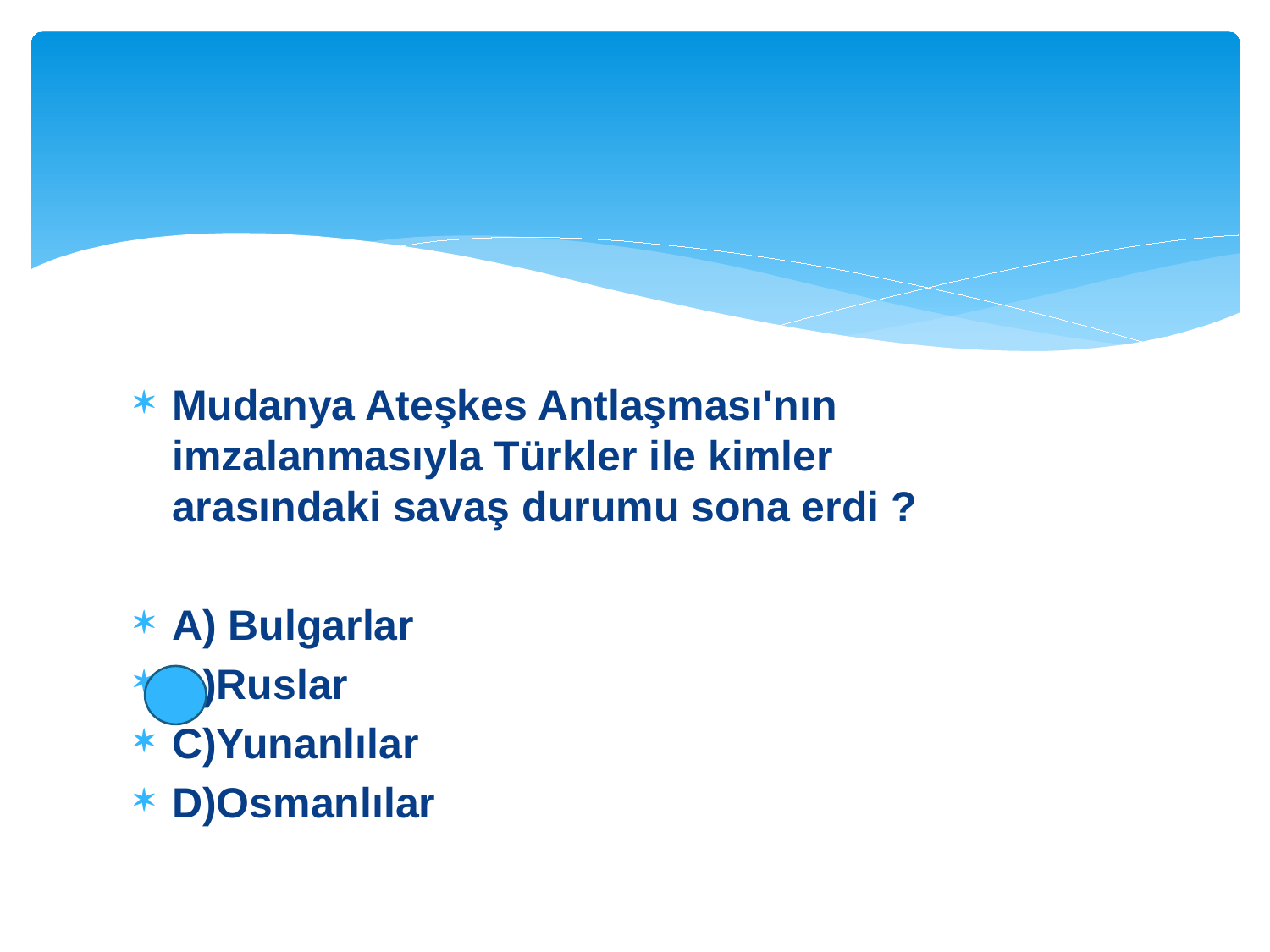

Mudanya Ateşkes Antlaşması'nın imzalanmasıyla Türkler ile kimler arasındaki savaş durumu sona erdi ?

A) Bulgarlar
B)Ruslar
C)Yunanlılar
D)Osmanlılar